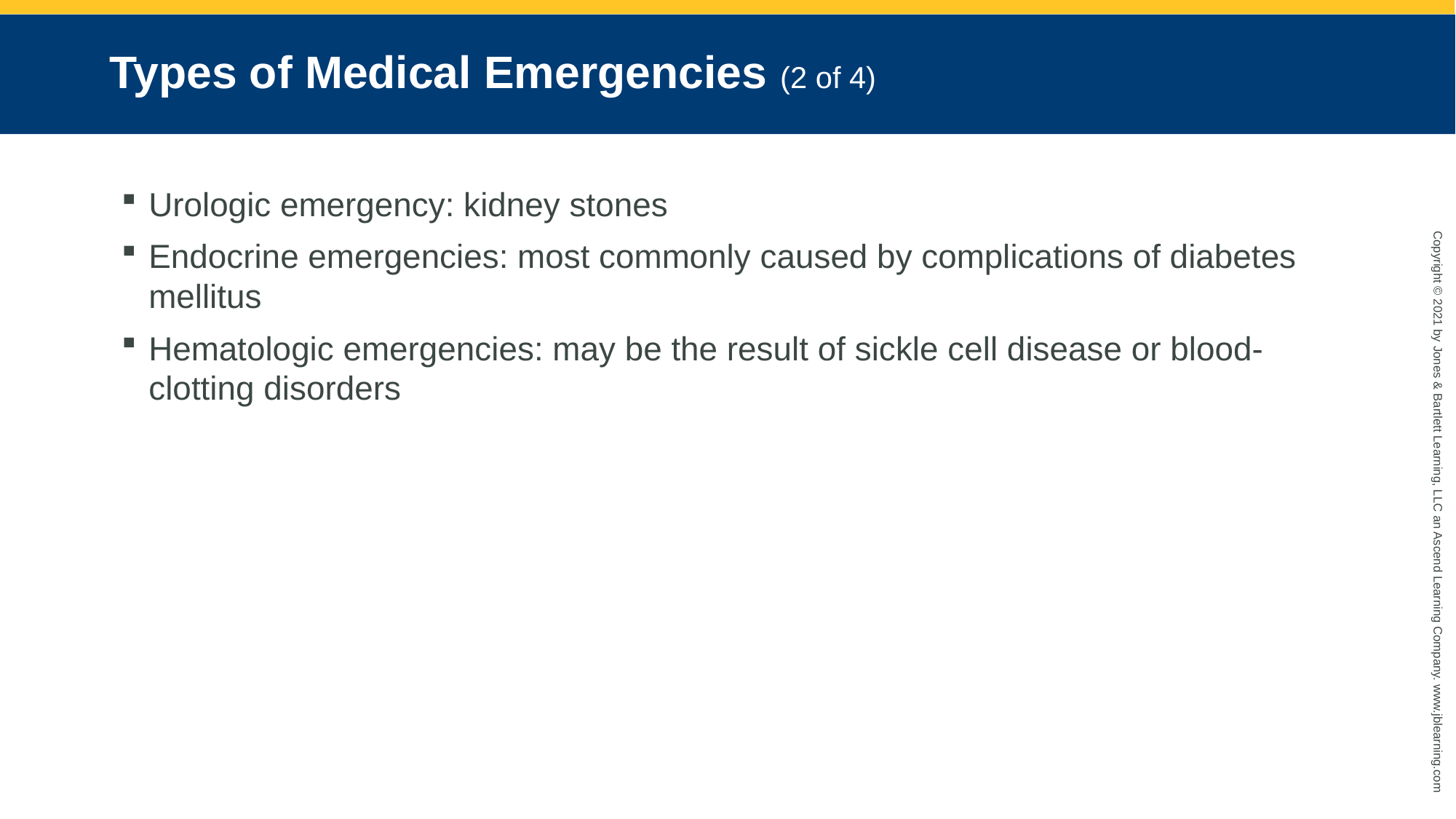

# Types of Medical Emergencies (2 of 4)
Urologic emergency: kidney stones
Endocrine emergencies: most commonly caused by complications of diabetes mellitus
Hematologic emergencies: may be the result of sickle cell disease or blood-clotting disorders